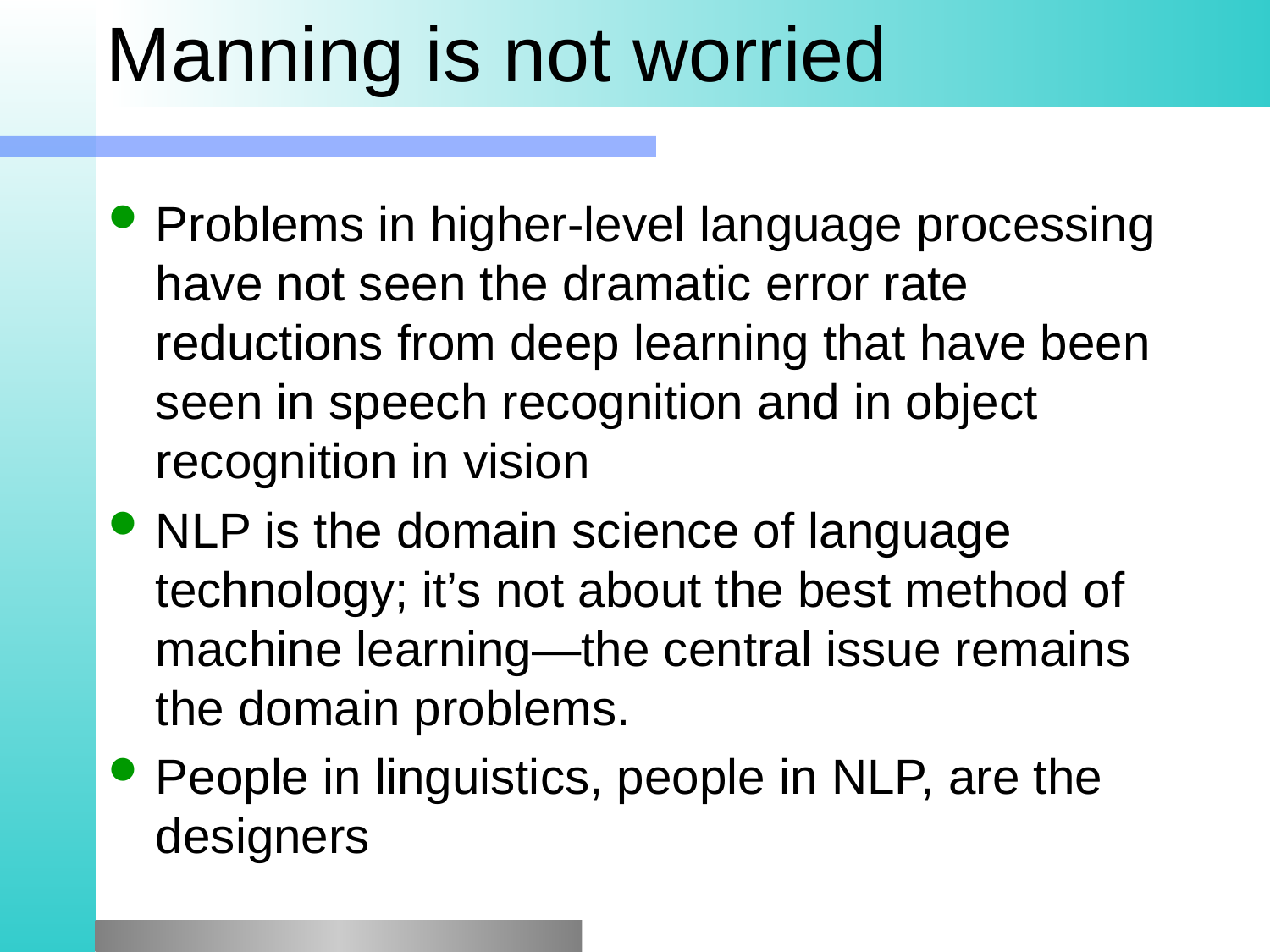

# Manning is not worried
Problems in higher-level language processing have not seen the dramatic error rate reductions from deep learning that have been seen in speech recognition and in object recognition in vision
NLP is the domain science of language technology; it’s not about the best method of machine learning—the central issue remains the domain problems.
People in linguistics, people in NLP, are the designers